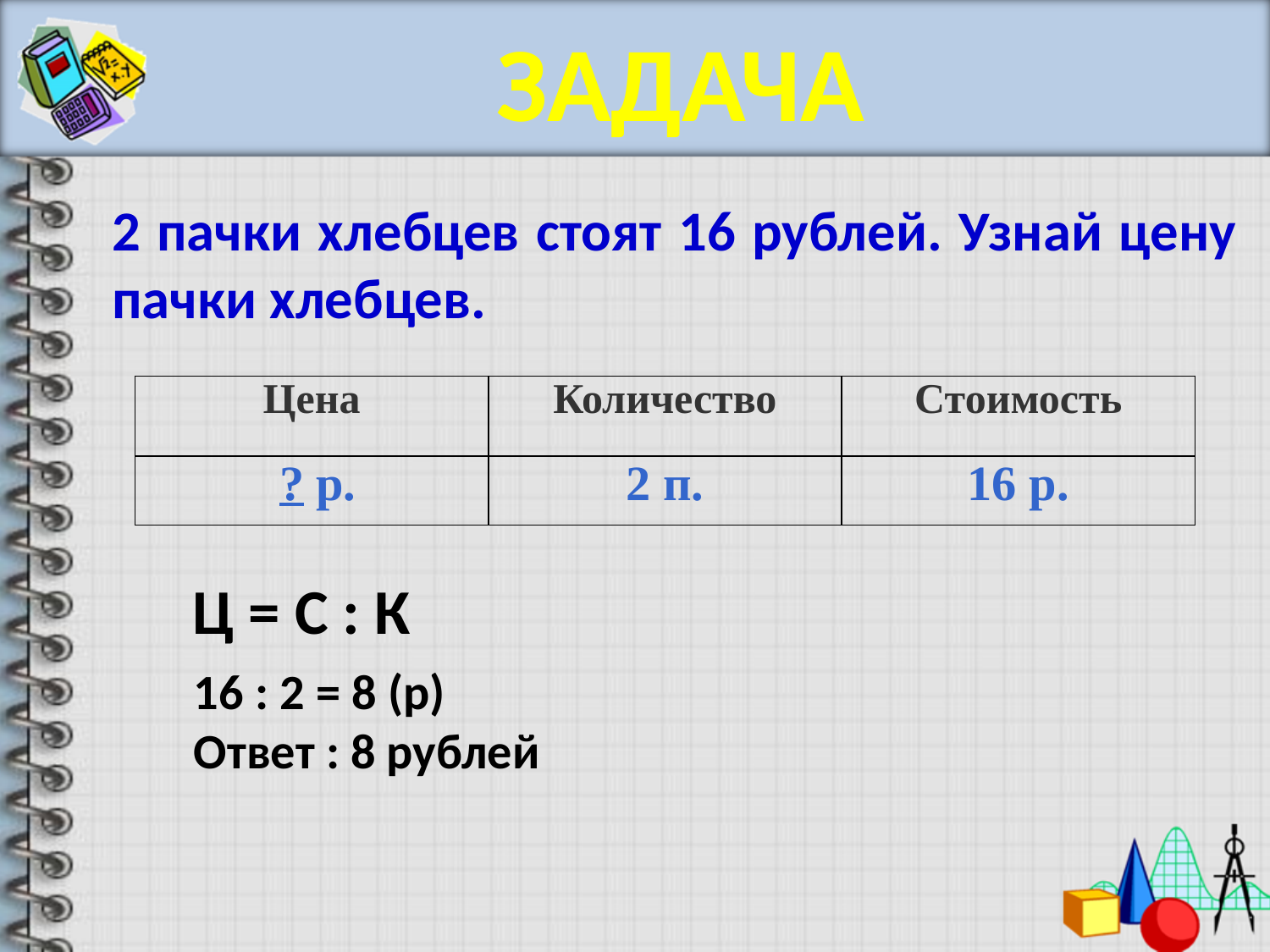

# ЗАДАЧА
2 пачки хлебцев стоят 16 рублей. Узнай цену пачки хлебцев.

| Цена | Количество | Стоимость |
| --- | --- | --- |
| ? р. | 2 п. | 16 р. |
Ц = С : К
16 : 2 = 8 (р)
Ответ : 8 рублей